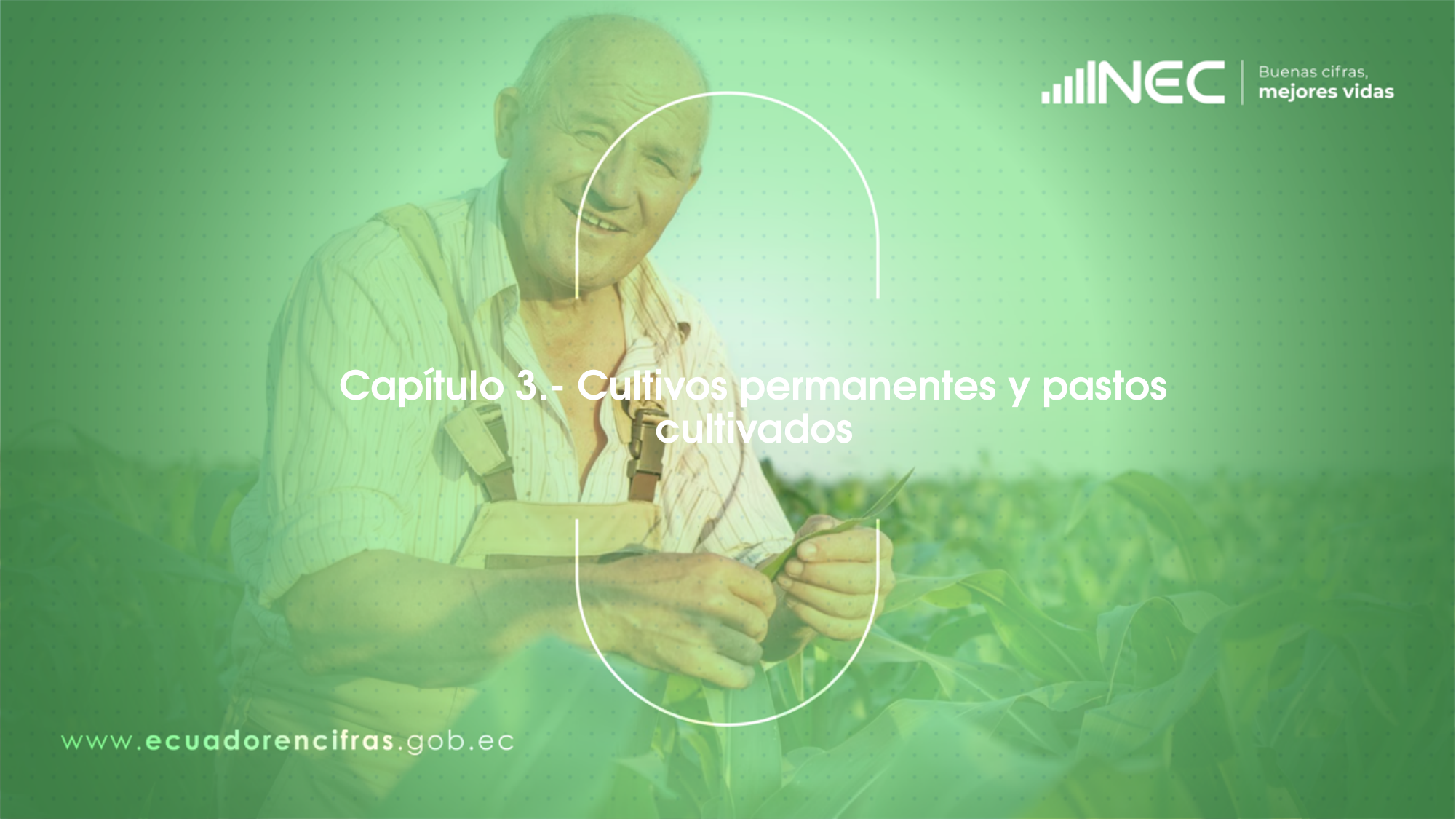

# Capítulo 3.- Cultivos permanentes y pastos cultivados